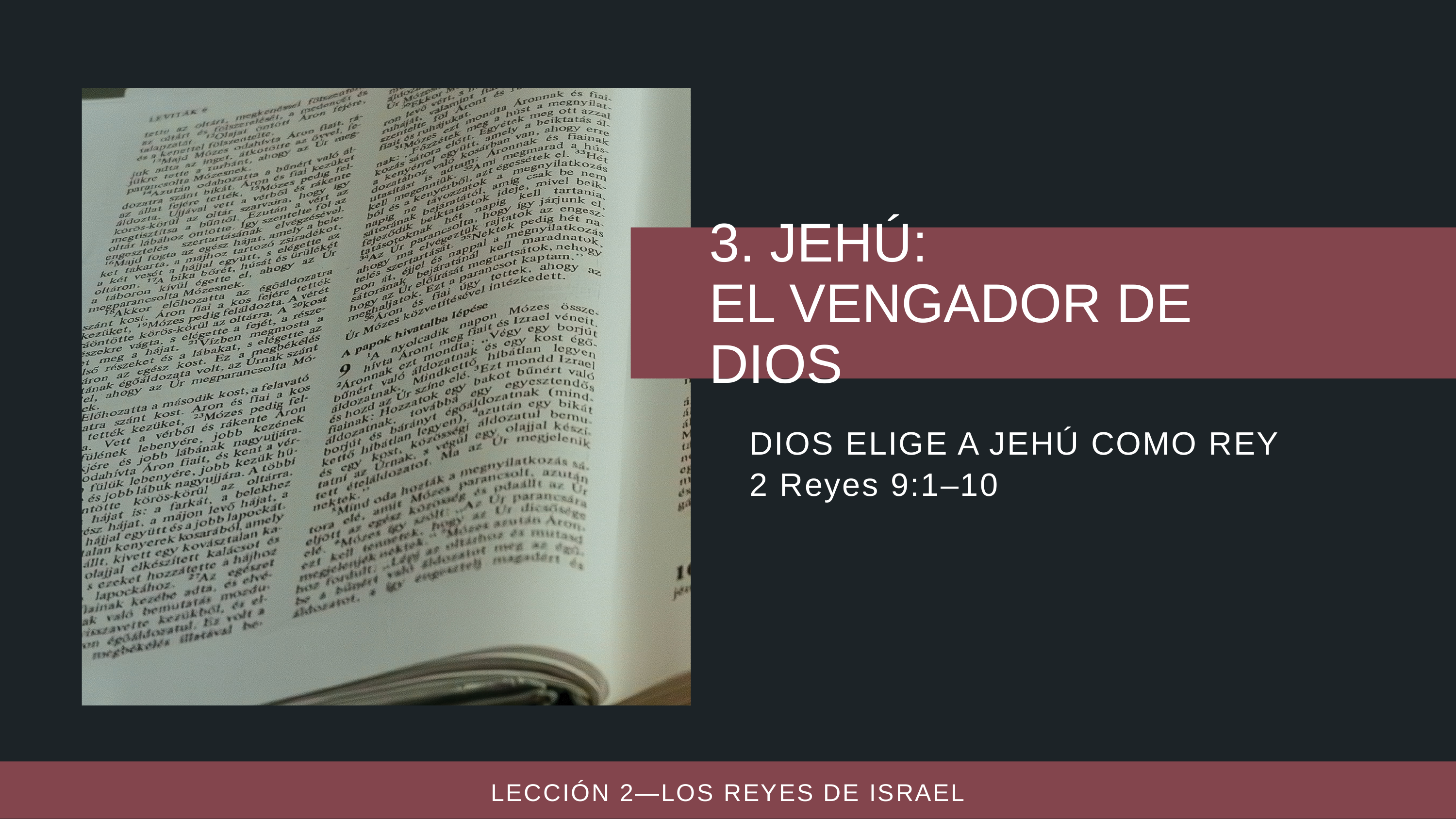

DIOS ELIGE A JEHÚ COMO REY
2 Reyes 9:1–10